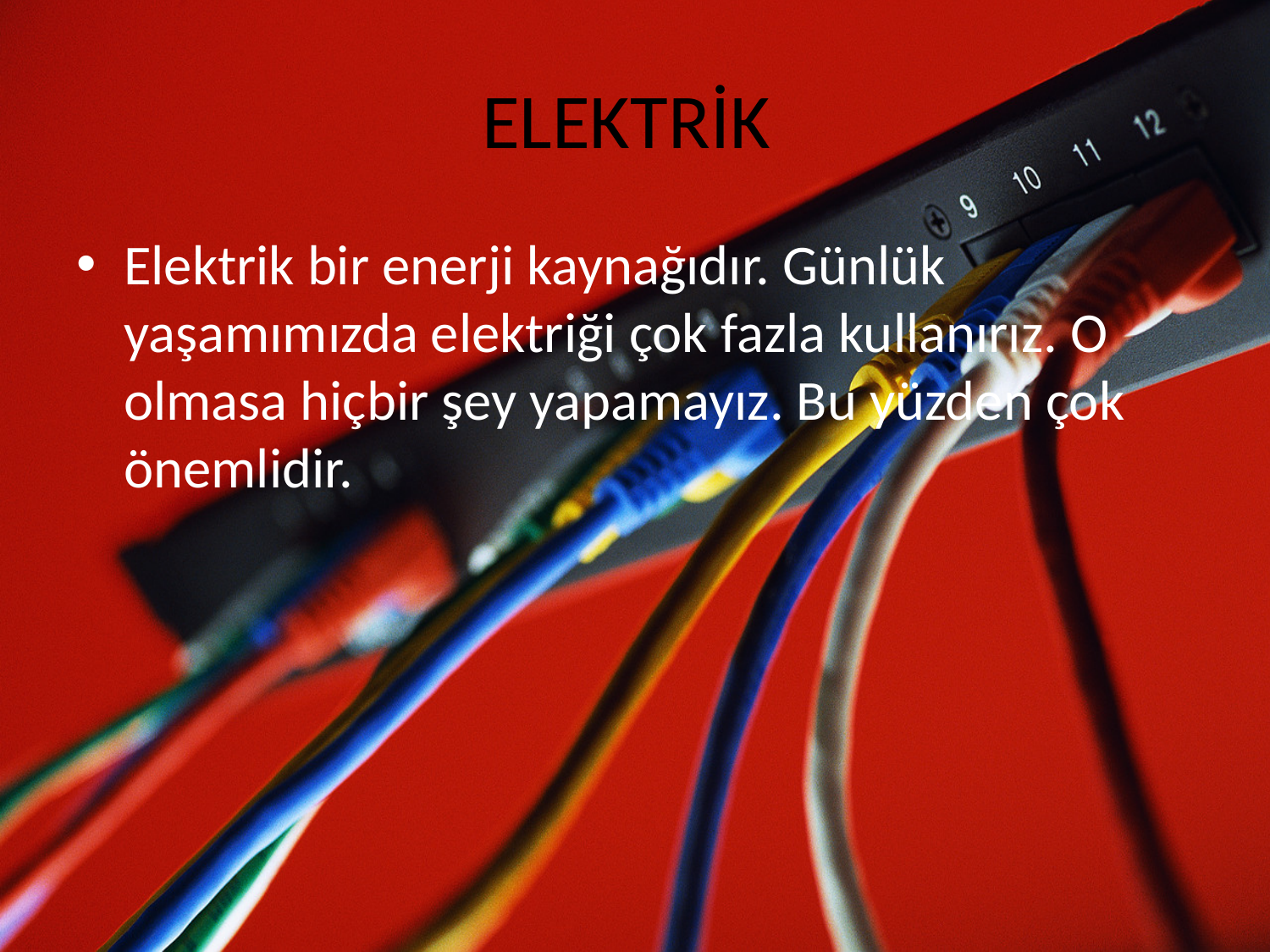

# ELEKTRİK
Elektrik bir enerji kaynağıdır. Günlük yaşamımızda elektriği çok fazla kullanırız. O olmasa hiçbir şey yapamayız. Bu yüzden çok önemlidir.